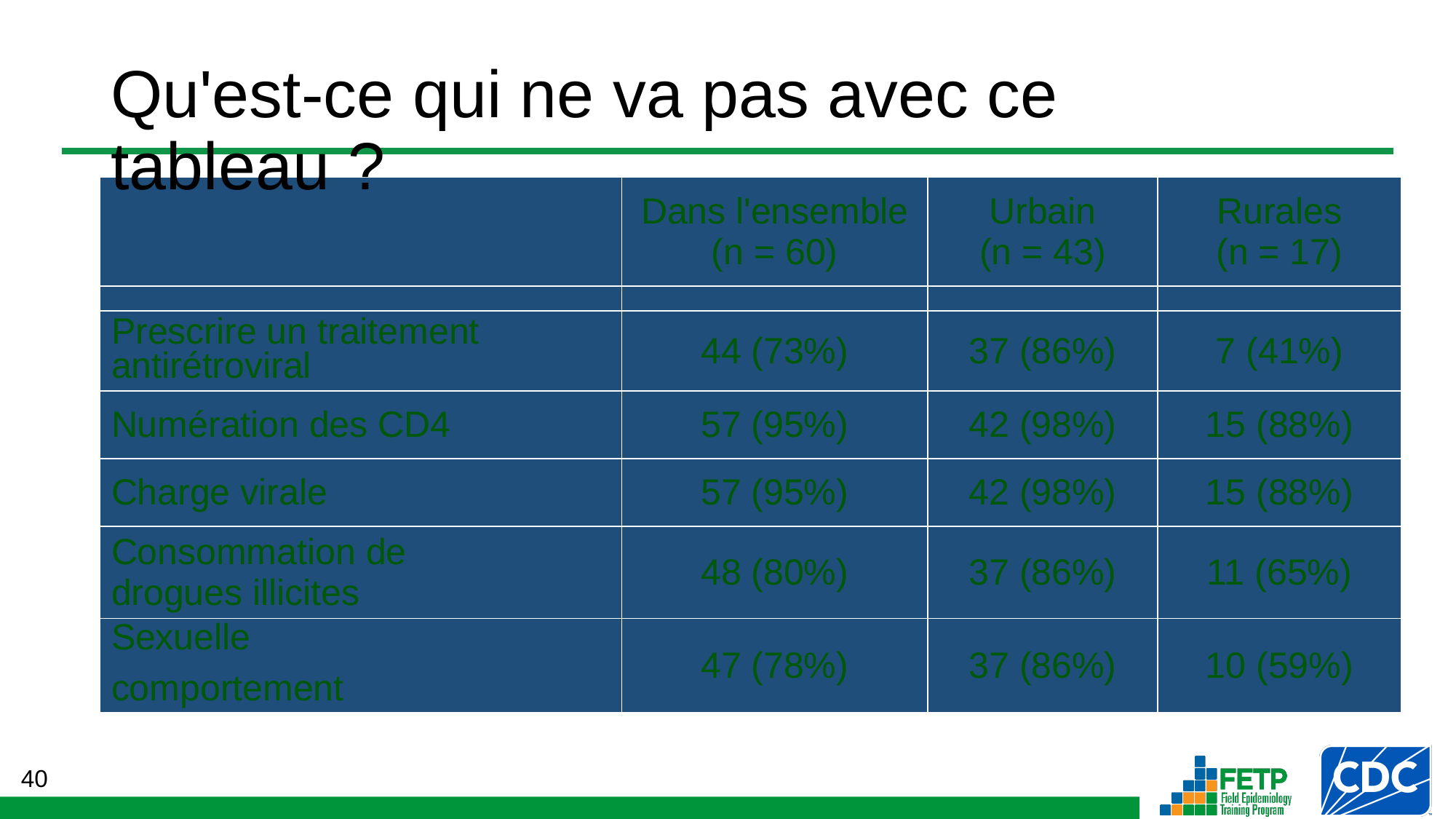

# Qu'est-ce qui ne va pas avec ce tableau ?
|  | Dans l'ensemble (n = 60) | Urbain (n = 43) | Rurales (n = 17) |
| --- | --- | --- | --- |
|  |  |  |  |
| Prescrire un traitement antirétroviral | 44 (73%) | 37 (86%) | 7 (41%) |
| Numération des CD4 | 57 (95%) | 42 (98%) | 15 (88%) |
| Charge virale | 57 (95%) | 42 (98%) | 15 (88%) |
| Consommation de drogues illicites | 48 (80%) | 37 (86%) | 11 (65%) |
| Sexuelle comportement | 47 (78%) | 37 (86%) | 10 (59%) |